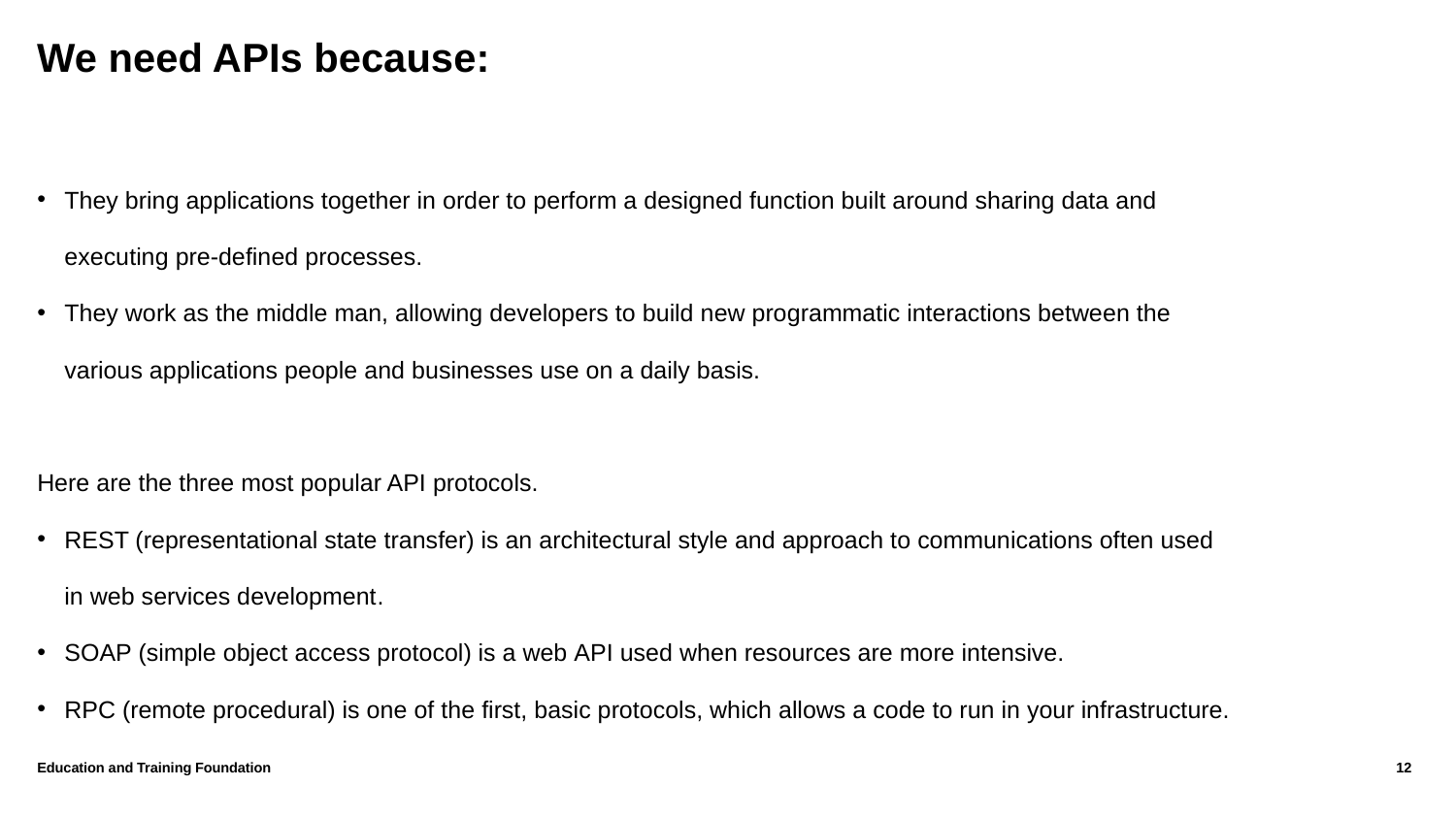

# We need APIs because:
They bring applications together in order to perform a designed function built around sharing data and executing pre-defined processes.
They work as the middle man, allowing developers to build new programmatic interactions between the various applications people and businesses use on a daily basis. ​

Here are the three most popular API protocols.​
REST (representational state transfer) is an architectural style and approach to communications often used in web services development​.
SOAP (simple object access protocol) is a web API used when resources are more intensive. ​
RPC (remote procedural) is one of the first, basic protocols, which allows a code to run in your infrastructure.

Education and Training Foundation
12